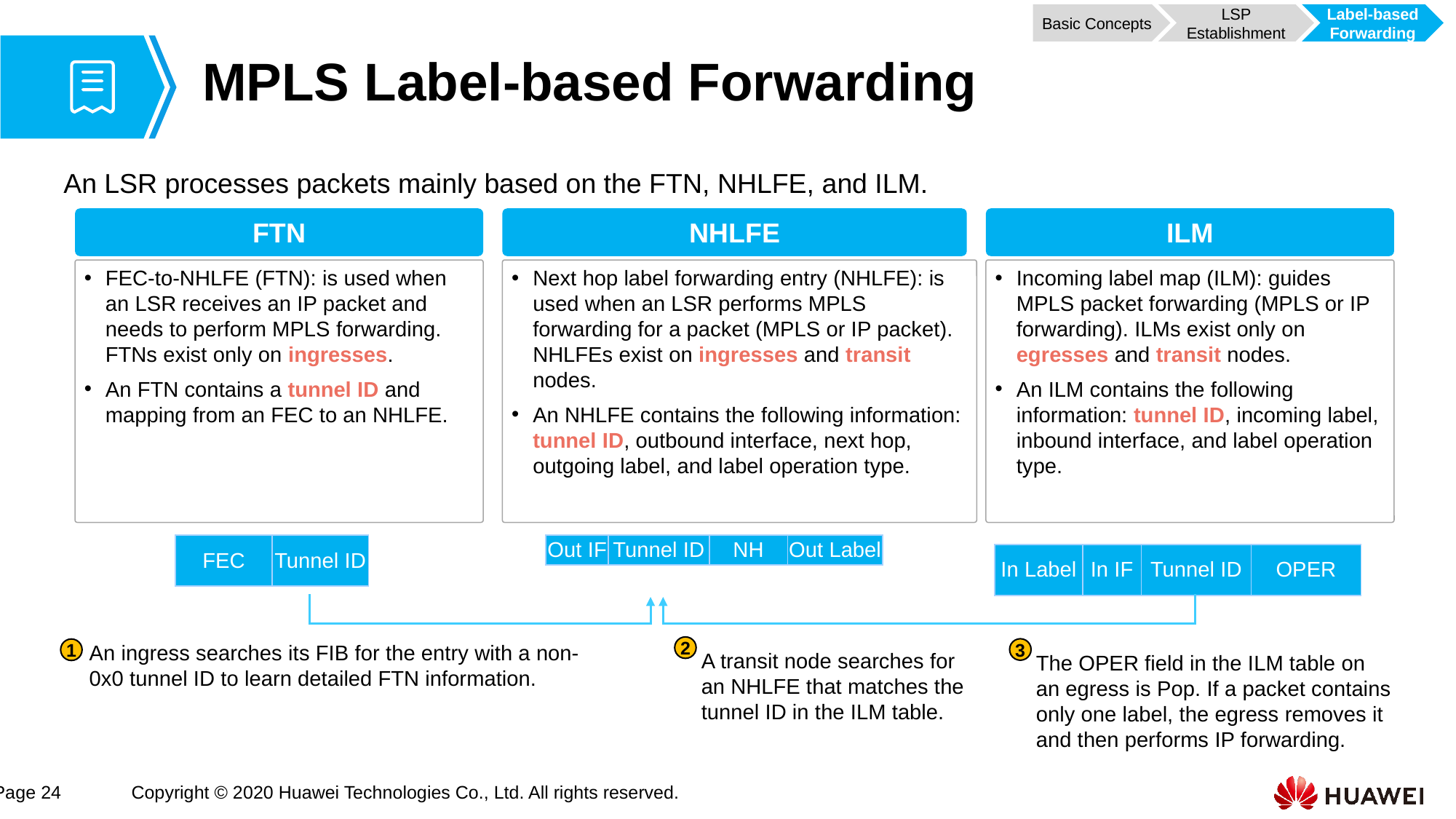

Basic Concepts
LSP Establishment
Label-based Forwarding
# MPLS Label-based Forwarding
An LSR processes packets mainly based on the FTN, NHLFE, and ILM.
NHLFE
ILM
FTN
FEC-to-NHLFE (FTN): is used when an LSR receives an IP packet and needs to perform MPLS forwarding. FTNs exist only on ingresses.
An FTN contains a tunnel ID and mapping from an FEC to an NHLFE.
Next hop label forwarding entry (NHLFE): is used when an LSR performs MPLS forwarding for a packet (MPLS or IP packet). NHLFEs exist on ingresses and transit nodes.
An NHLFE contains the following information: tunnel ID, outbound interface, next hop, outgoing label, and label operation type.
Incoming label map (ILM): guides MPLS packet forwarding (MPLS or IP forwarding). ILMs exist only on egresses and transit nodes.
An ILM contains the following information: tunnel ID, incoming label, inbound interface, and label operation type.
| FEC | Tunnel ID |
| --- | --- |
| Out IF | Tunnel ID | NH | Out Label |
| --- | --- | --- | --- |
| In Label | In IF | Tunnel ID | OPER |
| --- | --- | --- | --- |

An ingress searches its FIB for the entry with a non-0x0 tunnel ID to learn detailed FTN information.
1

2
A transit node searches for an NHLFE that matches the tunnel ID in the ILM table.
3
The OPER field in the ILM table on an egress is Pop. If a packet contains only one label, the egress removes it and then performs IP forwarding.